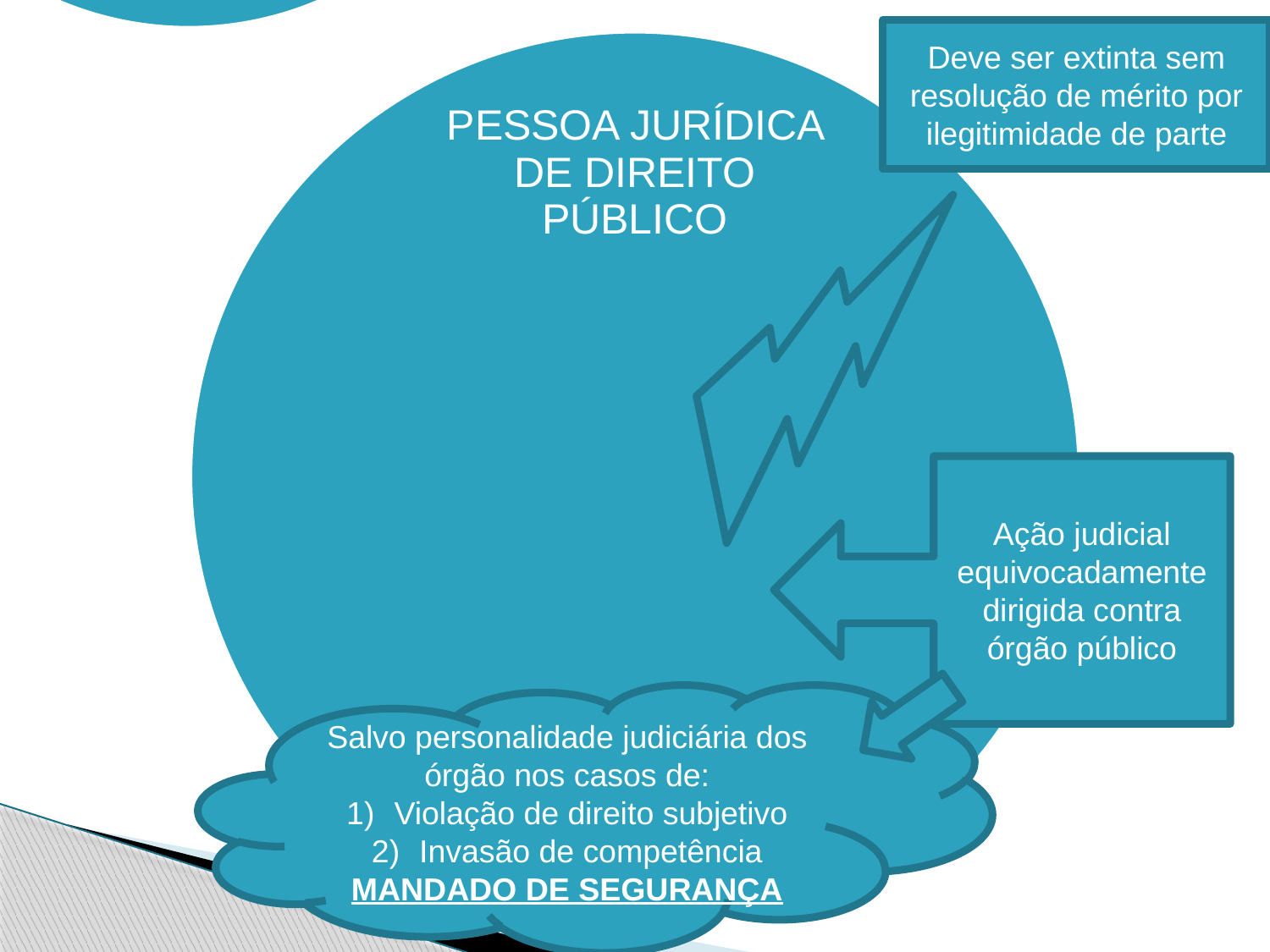

Deve ser extinta sem resolução de mérito por ilegitimidade de parte
ÓRGÃO
PÚBLICO
PESSOA JURÍDICA DE DIREITO PÚBLICO

Ação judicial equivocadamente dirigida contra órgão público
Salvo personalidade judiciária dos órgão nos casos de:
Violação de direito subjetivo
Invasão de competência
MANDADO DE SEGURANÇA